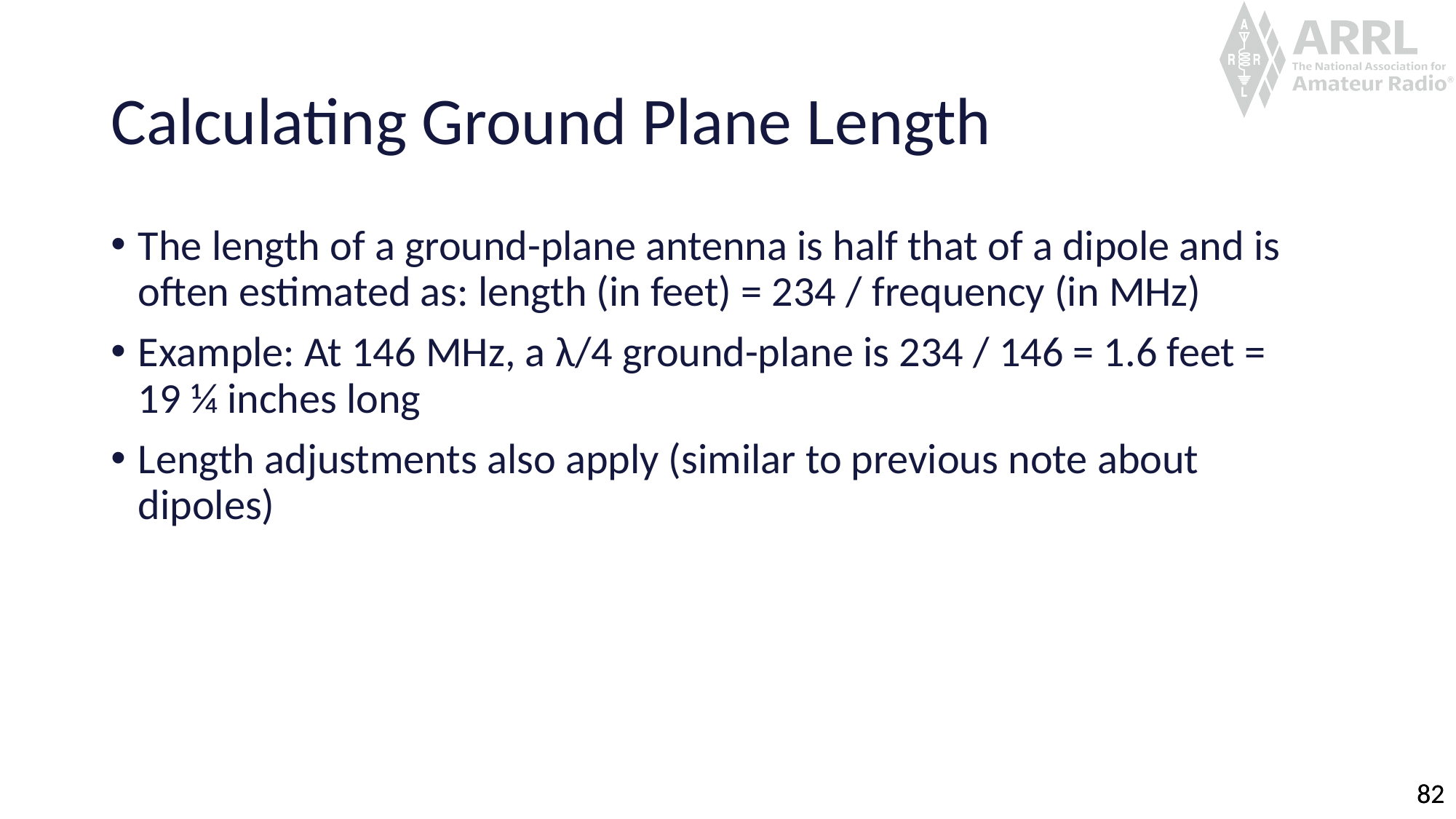

# Calculating Ground Plane Length
The length of a ground-plane antenna is half that of a dipole and is often estimated as: length (in feet) = 234 / frequency (in MHz)
Example: At 146 MHz, a λ/4 ground-plane is 234 / 146 = 1.6 feet = 19 ¼ inches long
Length adjustments also apply (similar to previous note about dipoles)